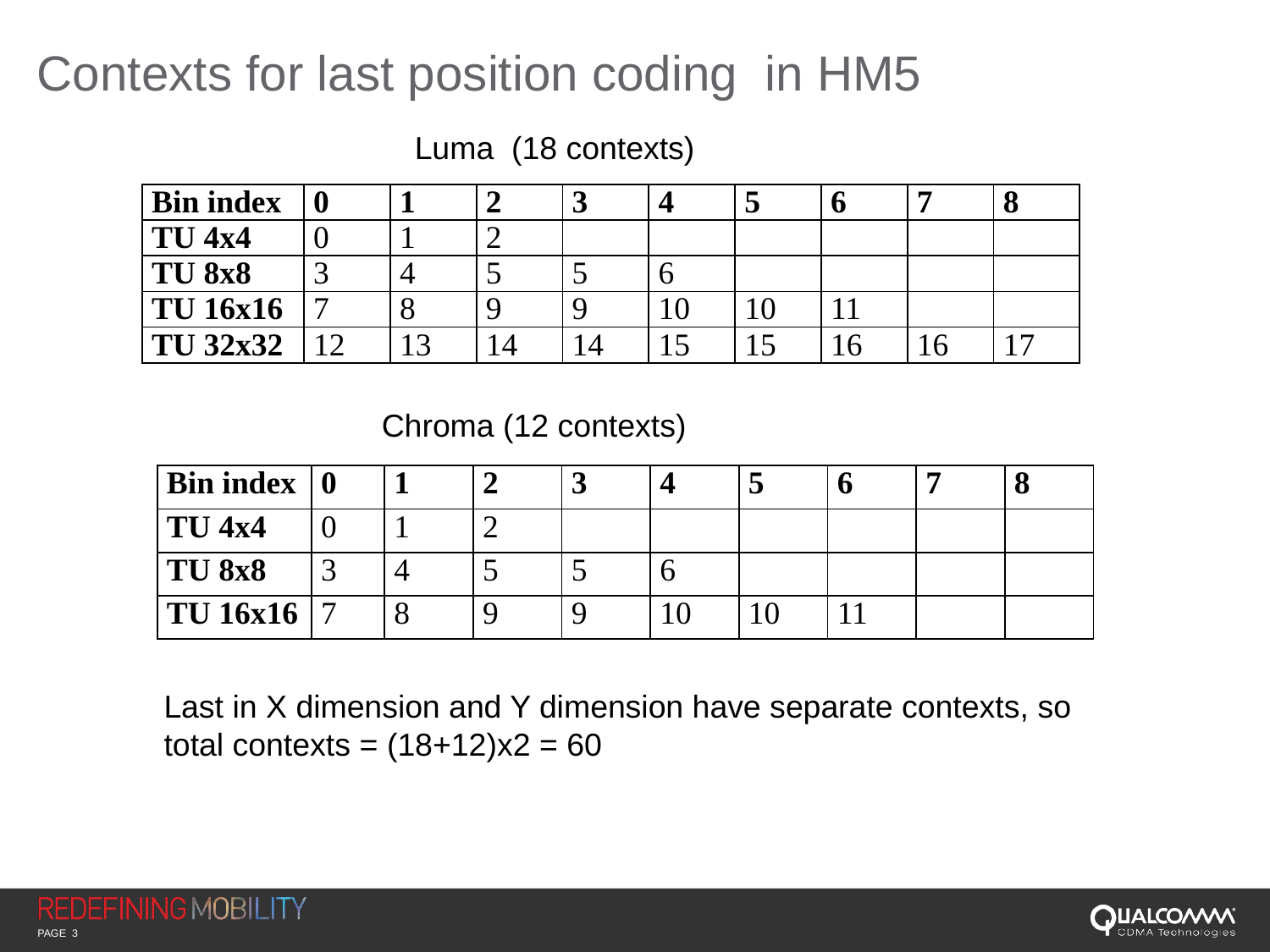

# Contexts for last position coding  in HM5
Luma  (18 contexts)
| Bin index | 0 | 1 | 2 | 3 | 4 | 5 | 6 | 7 | 8 |
| --- | --- | --- | --- | --- | --- | --- | --- | --- | --- |
| TU 4x4 | 0 | 1 | 2 |  |  |  |  |  |  |
| TU 8x8 | 3 | 4 | 5 | 5 | 6 |  |  |  |  |
| TU 16x16 | 7 | 8 | 9 | 9 | 10 | 10 | 11 |  |  |
| TU 32x32 | 12 | 13 | 14 | 14 | 15 | 15 | 16 | 16 | 17 |
Chroma (12 contexts)
| Bin index | 0 | 1 | 2 | 3 | 4 | 5 | 6 | 7 | 8 |
| --- | --- | --- | --- | --- | --- | --- | --- | --- | --- |
| TU 4x4 | 0 | 1 | 2 |  |  |  |  |  |  |
| TU 8x8 | 3 | 4 | 5 | 5 | 6 |  |  |  |  |
| TU 16x16 | 7 | 8 | 9 | 9 | 10 | 10 | 11 |  |  |
Last in X dimension and Y dimension have separate contexts, so
total contexts = (18+12)x2 = 60